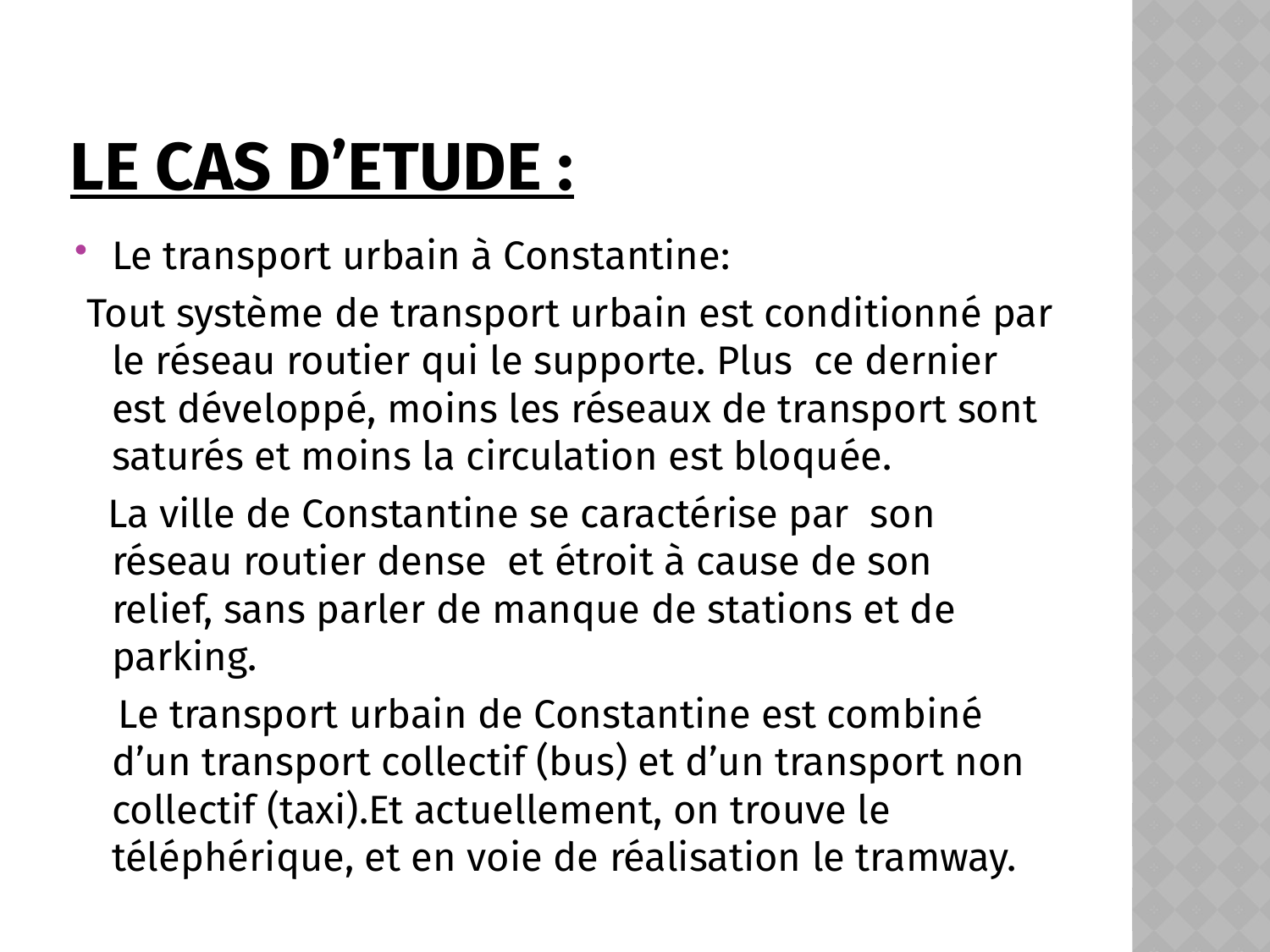

# LE CAS D’ETUDE :
Le transport urbain à Constantine:
 Tout système de transport urbain est conditionné par le réseau routier qui le supporte. Plus  ce dernier est développé, moins les réseaux de transport sont saturés et moins la circulation est bloquée.
   La ville de Constantine se caractérise par  son réseau routier dense  et étroit à cause de son  relief, sans parler de manque de stations et de parking.
    Le transport urbain de Constantine est combiné d’un transport collectif (bus) et d’un transport non collectif (taxi).Et actuellement, on trouve le téléphérique, et en voie de réalisation le tramway.